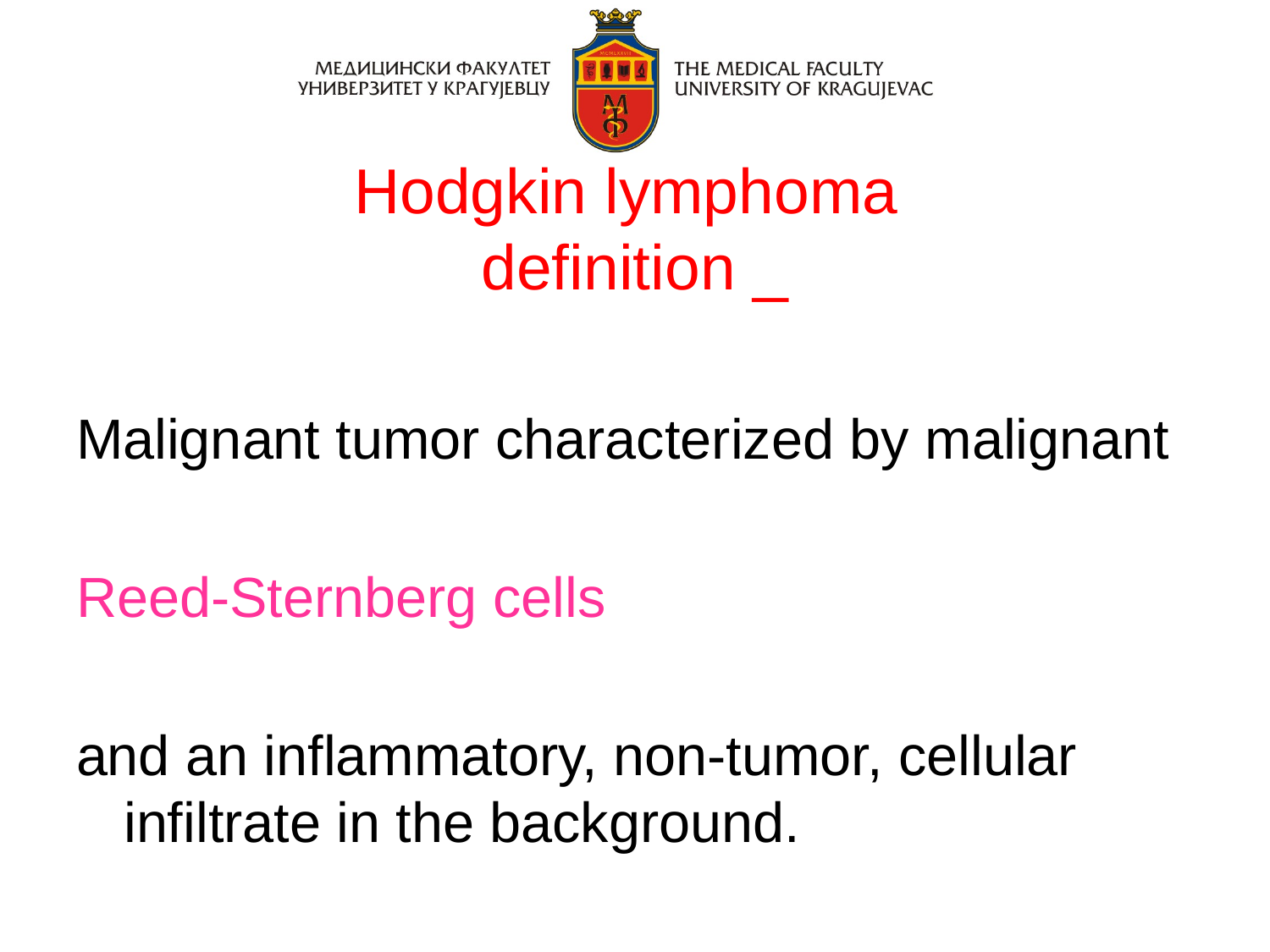

Hodgkin lymphoma
definition _

Malignant tumor characterized by malignant

Reed-Sternberg cells

and an inflammatory, non-tumor, cellular infiltrate in the background.